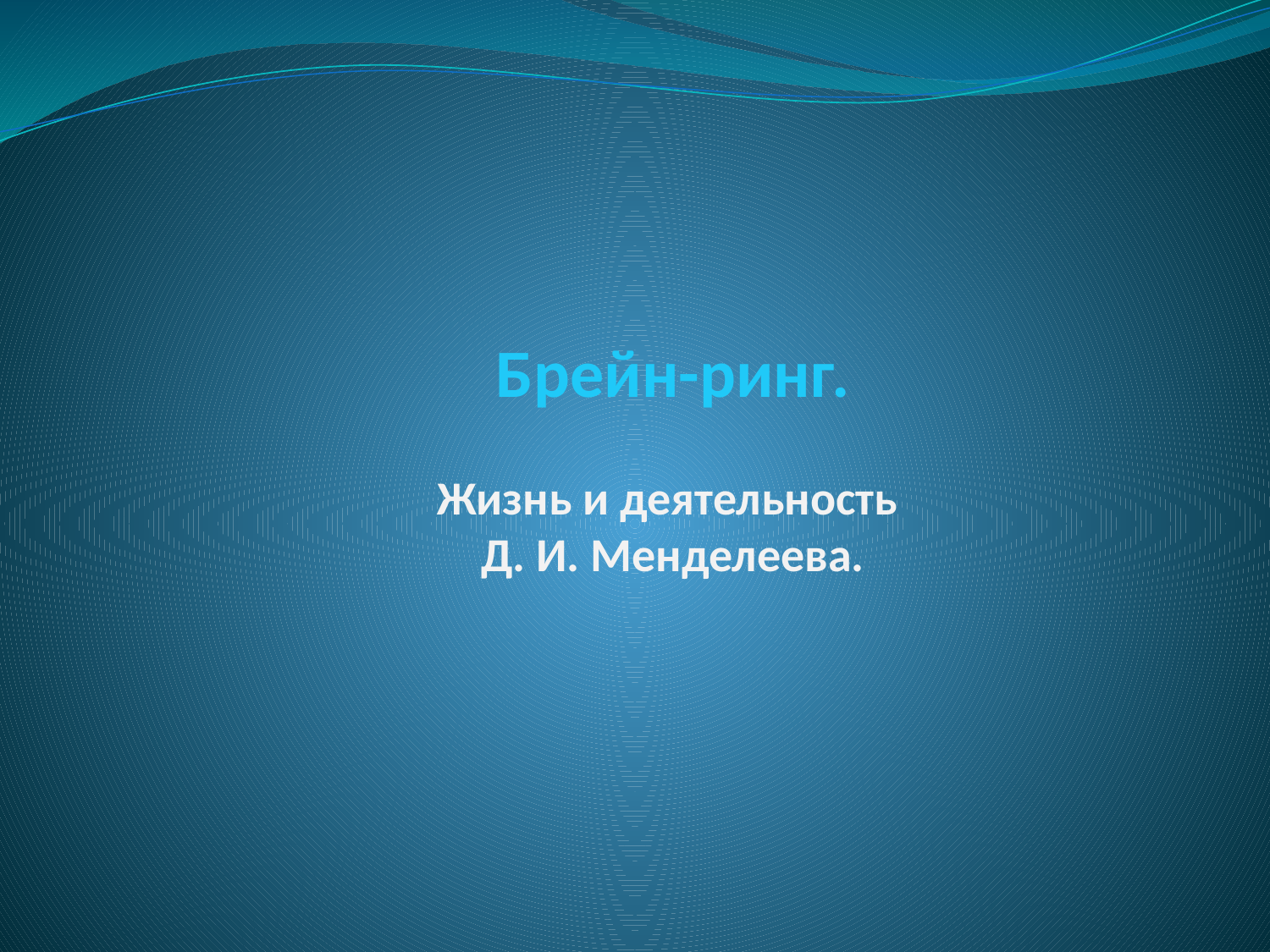

# Брейн-ринг. Жизнь и деятельность Д. И. Менделеева.